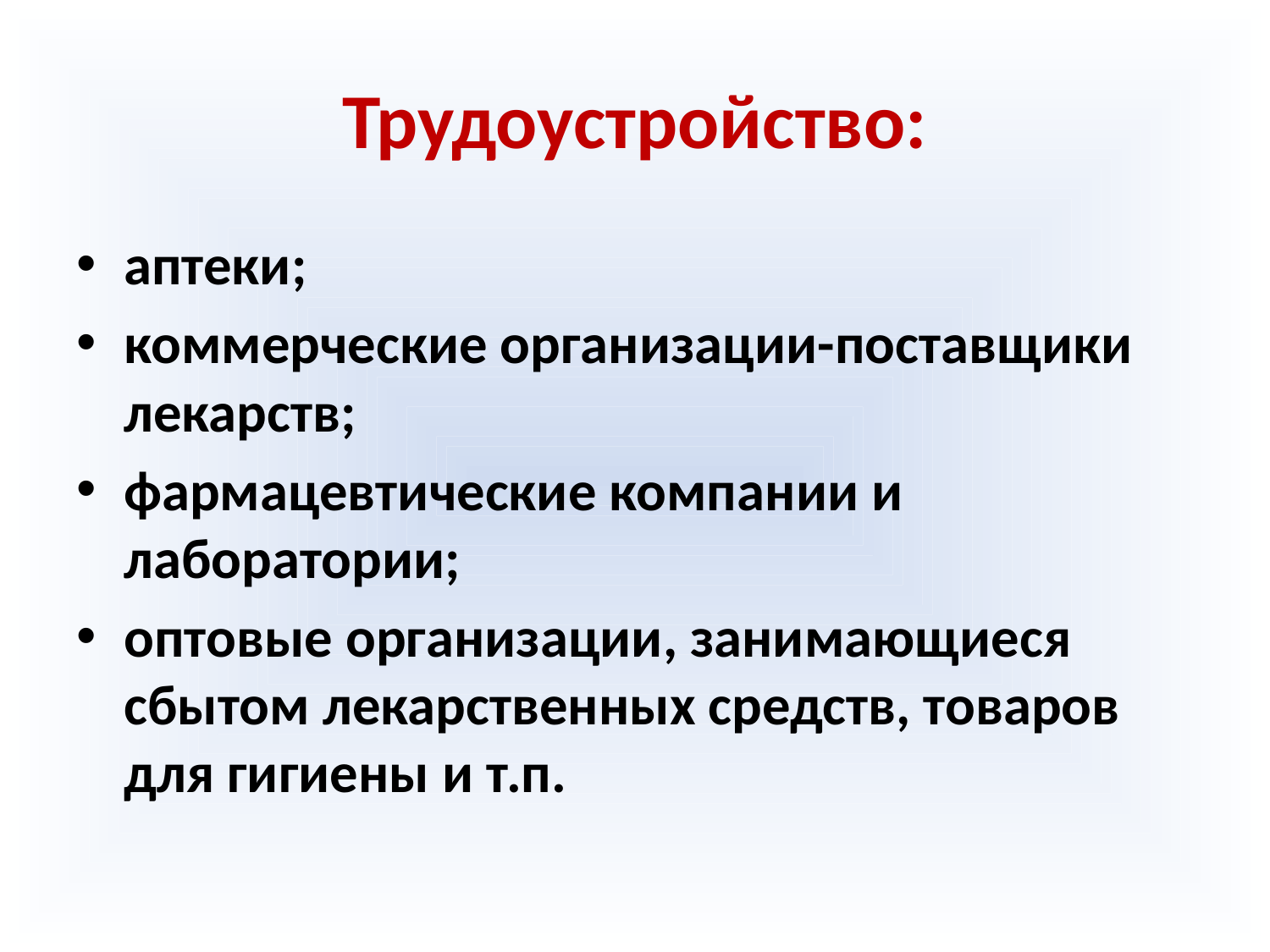

# Трудоустройство:
аптеки;
коммерческие организации-поставщики лекарств;
фармацевтические компании и лаборатории;
оптовые организации, занимающиеся сбытом лекарственных средств, товаров для гигиены и т.п.